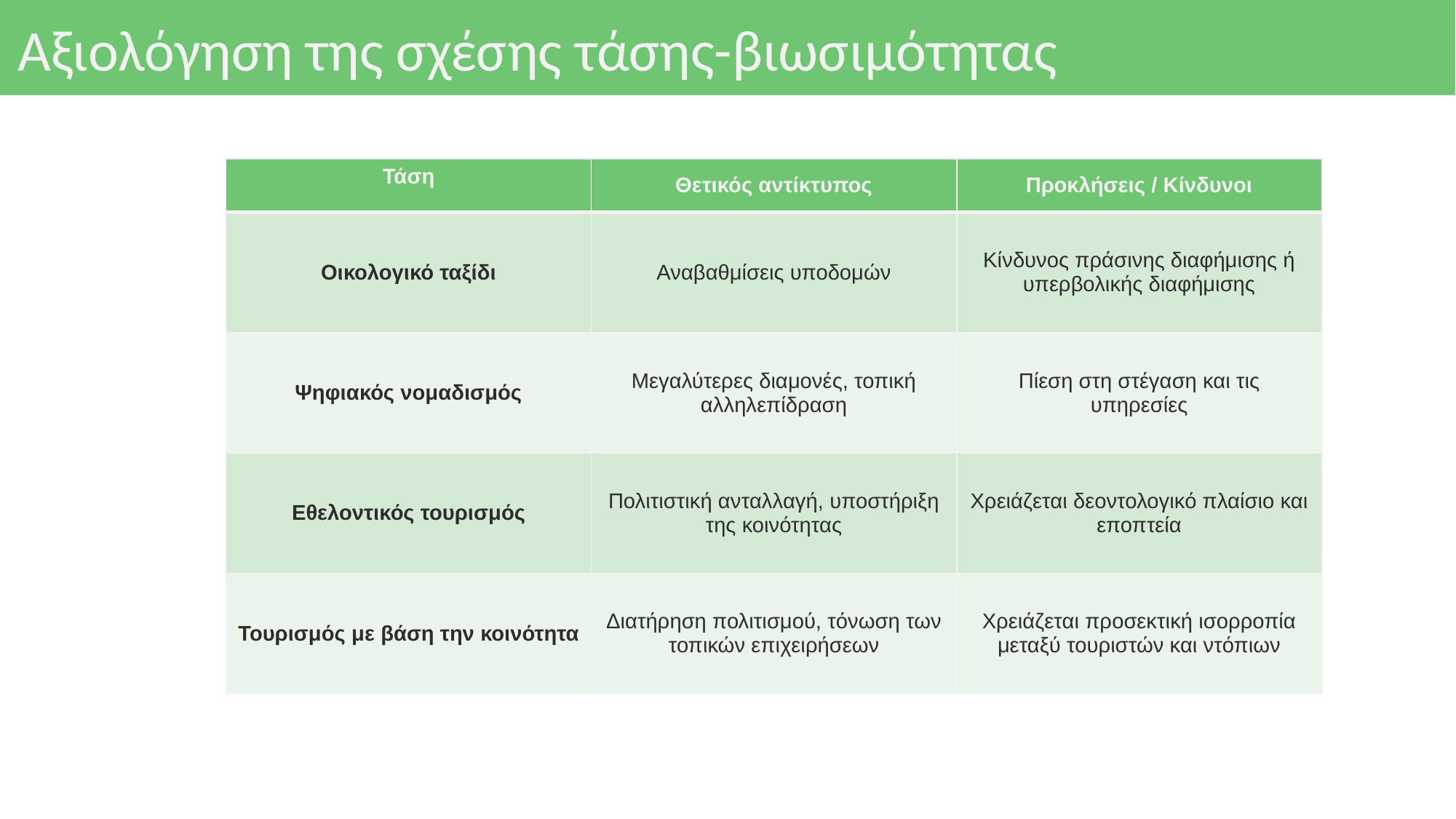

# Αξιολόγηση της σχέσης τάσης-βιωσιμότητας
| Τάση | Θετικός αντίκτυπος | Προκλήσεις / Κίνδυνοι |
| --- | --- | --- |
| Οικολογικό ταξίδι | Αναβαθμίσεις υποδομών | Κίνδυνος πράσινης διαφήμισης ή υπερβολικής διαφήμισης |
| Ψηφιακός νομαδισμός | Μεγαλύτερες διαμονές, τοπική αλληλεπίδραση | Πίεση στη στέγαση και τις υπηρεσίες |
| Εθελοντικός τουρισμός | Πολιτιστική ανταλλαγή, υποστήριξη της κοινότητας | Χρειάζεται δεοντολογικό πλαίσιο και εποπτεία |
| Τουρισμός με βάση την κοινότητα | Διατήρηση πολιτισμού, τόνωση των τοπικών επιχειρήσεων | Χρειάζεται προσεκτική ισορροπία μεταξύ τουριστών και ντόπιων |